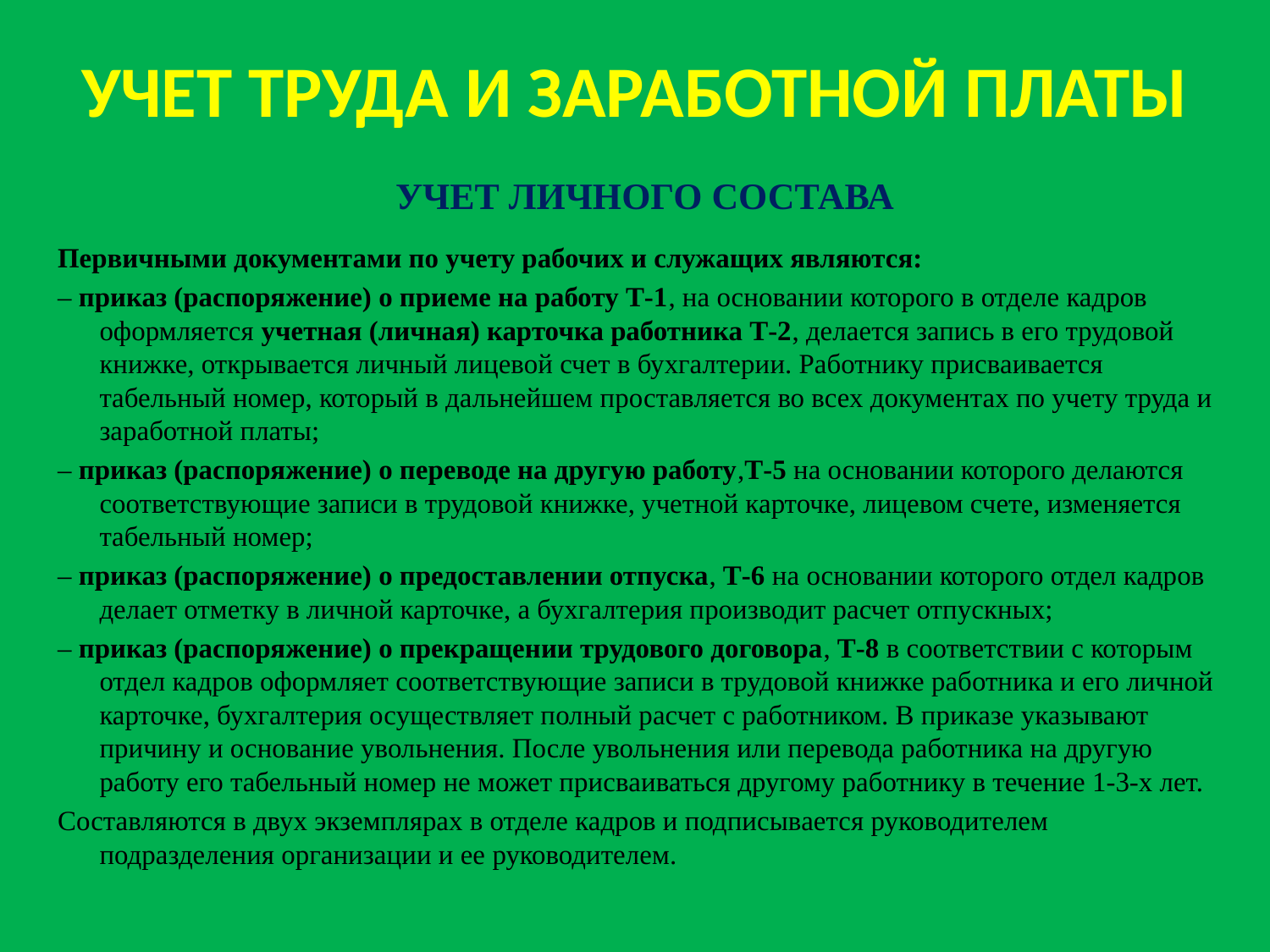

# УЧЕТ ТРУДА И ЗАРАБОТНОЙ ПЛАТЫ
УЧЕТ ЛИЧНОГО СОСТАВА

Первичными документами по учету рабочих и служащих являются:
– приказ (распоряжение) о приеме на работу Т-1, на основании которого в отделе кадров оформляется учетная (личная) карточка работника Т-2, делается запись в его трудовой книжке, открывается личный лицевой счет в бухгалтерии. Работнику присваивается табельный номер, который в дальнейшем проставляется во всех документах по учету труда и заработной платы;
– приказ (распоряжение) о переводе на другую работу,Т-5 на основании которого делаются соответствующие записи в трудовой книжке, учетной карточке, лицевом счете, изменяется табельный номер;
– приказ (распоряжение) о предоставлении отпуска, Т-6 на основании которого отдел кадров делает отметку в личной карточке, а бухгалтерия производит расчет отпускных;
– приказ (распоряжение) о прекращении трудового договора, Т-8 в соответствии с которым отдел кадров оформляет соответствующие записи в трудовой книжке работника и его личной карточке, бухгалтерия осуществляет полный расчет с работником. В приказе указывают причину и основание увольнения. После увольнения или перевода работника на другую работу его табельный номер не может присваиваться другому работнику в течение 1-3-х лет.
Составляются в двух экземплярах в отделе кадров и подписывается руководителем подразделения организации и ее руководителем.